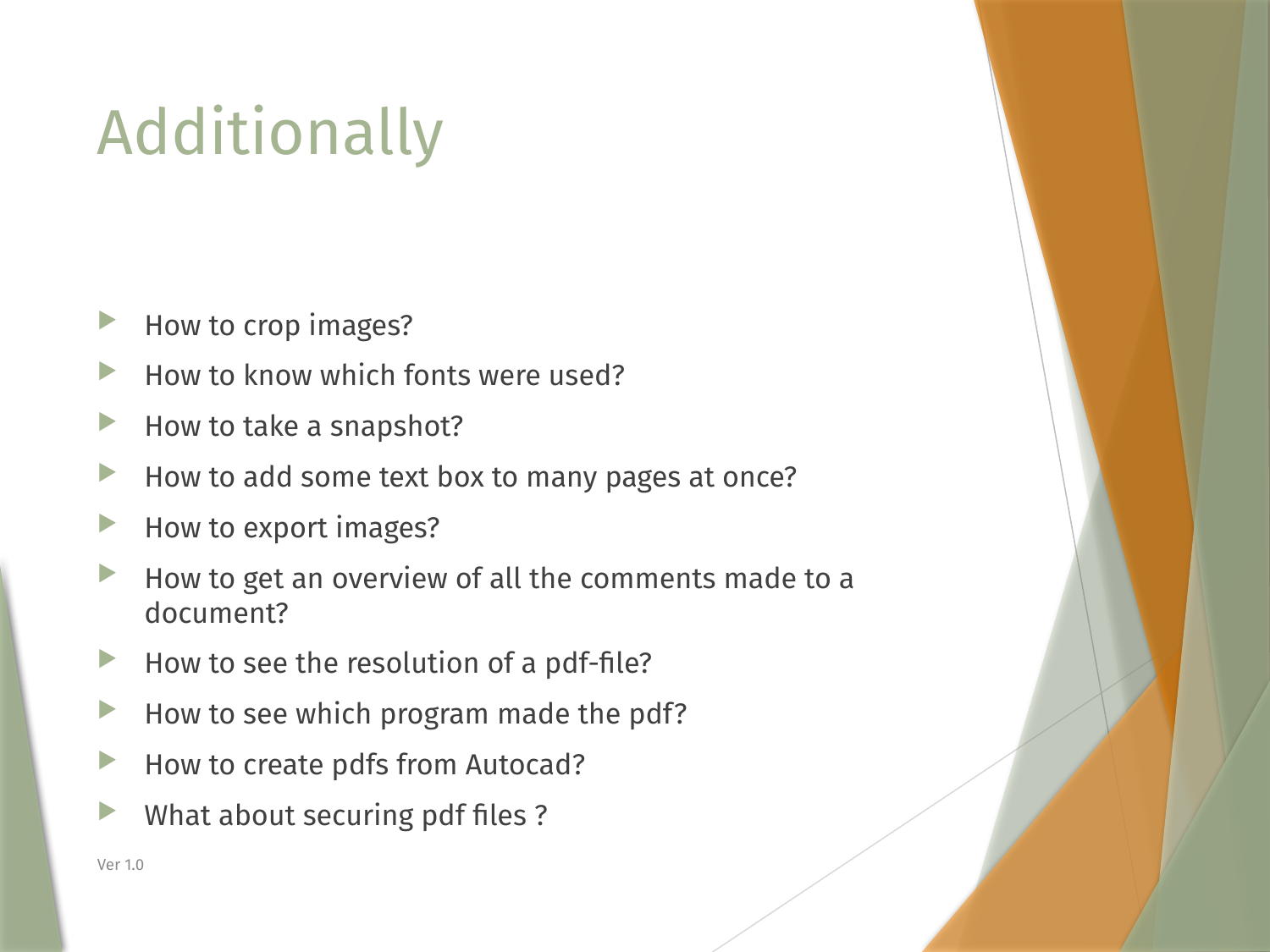

# Additionally
How to crop images?
How to know which fonts were used?
How to take a snapshot?
How to add some text box to many pages at once?
How to export images?
How to get an overview of all the comments made to a document?
How to see the resolution of a pdf-file?
How to see which program made the pdf?
How to create pdfs from Autocad?
What about securing pdf files ?

Ver 1.0